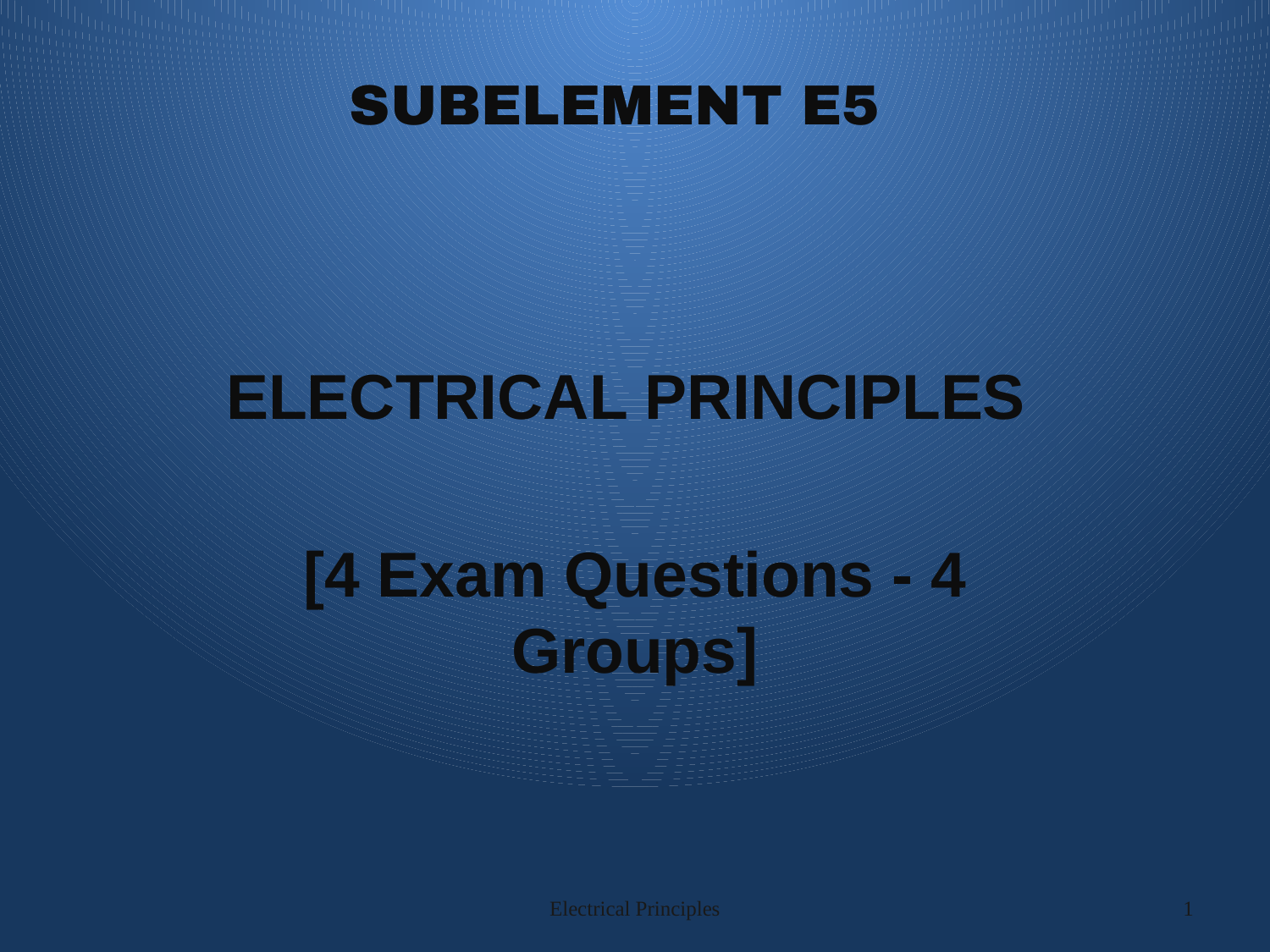

# SUBELEMENT E5
ELECTRICAL PRINCIPLES

[4 Exam Questions - 4 Groups]
Electrical Principles
1